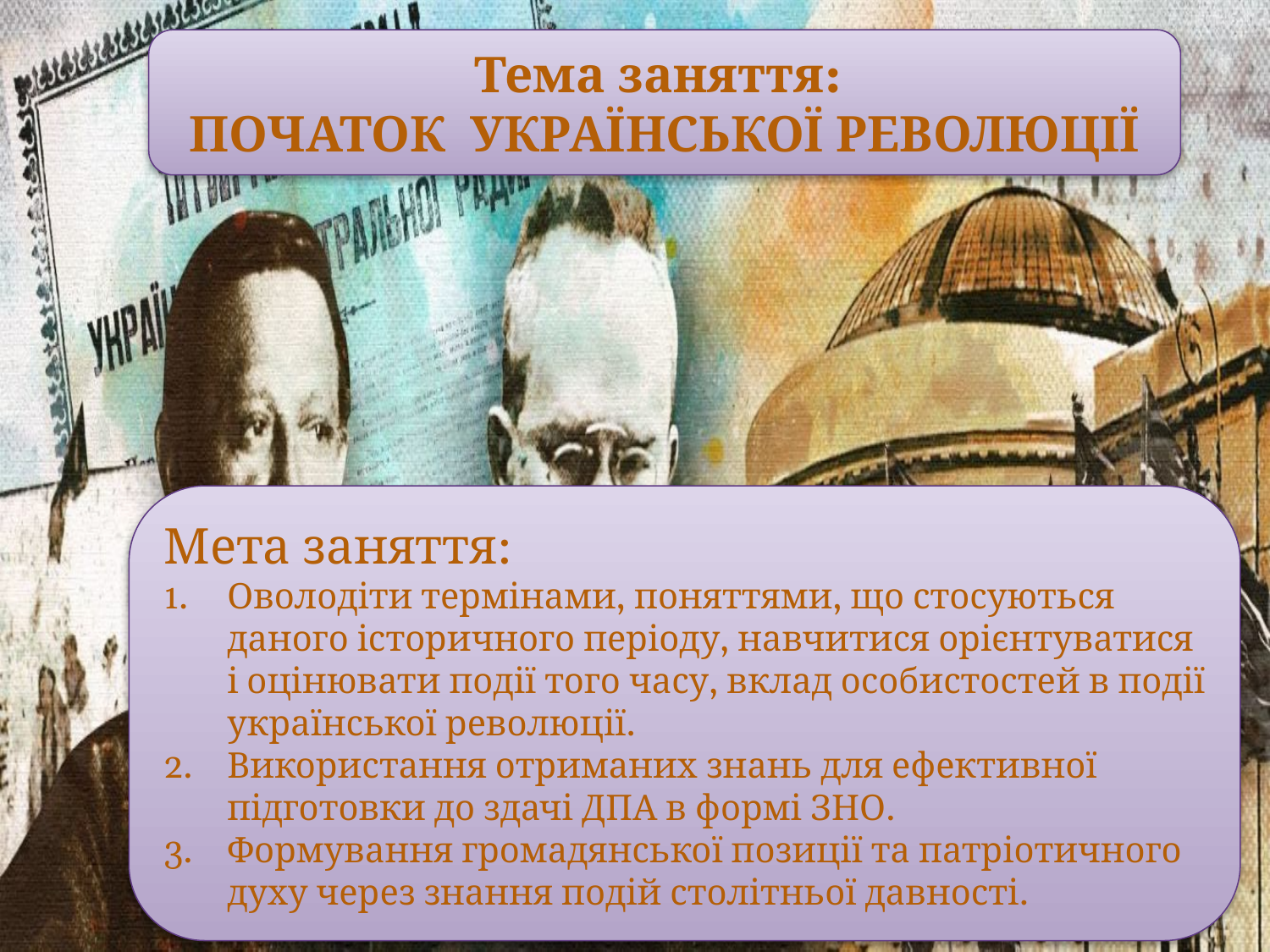

Тема заняття:
ПОЧАТОК  УКРАЇНСЬКОЇ РЕВОЛЮЦІЇ
Мета заняття:
Оволодіти термінами, поняттями, що стосуються даного історичного періоду, навчитися орієнтуватися і оцінювати події того часу, вклад особистостей в події української революції.
Використання отриманих знань для ефективної підготовки до здачі ДПА в формі ЗНО.
Формування громадянської позиції та патріотичного духу через знання подій столітньої давності.